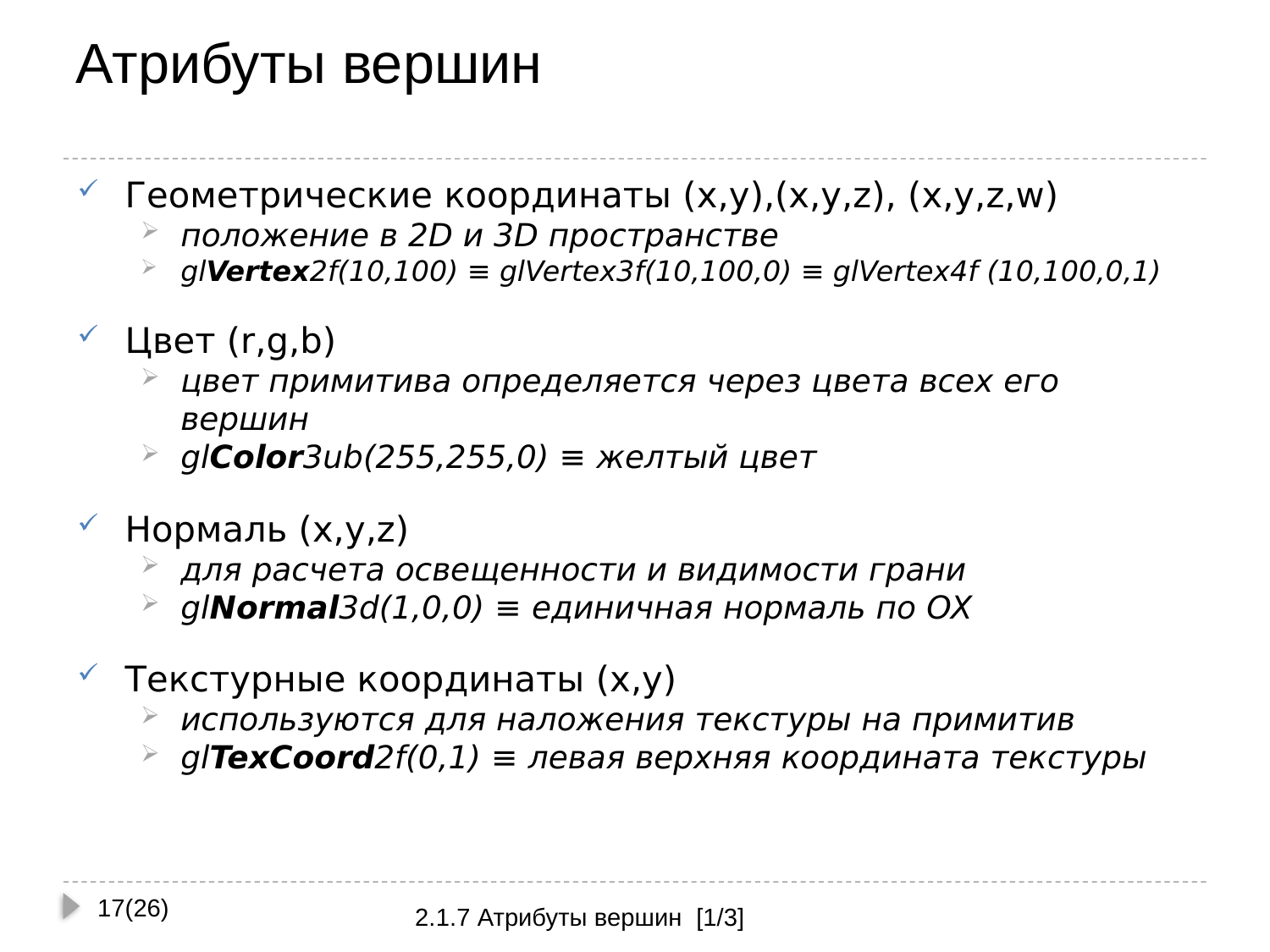

# Атрибуты вершин
Геометрические координаты (x,y),(x,y,z), (x,y,z,w)
положение в 2D и 3D пространстве
glVertex2f(10,100) ≡ glVertex3f(10,100,0) ≡ glVertex4f (10,100,0,1)
Цвет (r,g,b)
цвет примитива определяется через цвета всех его вершин
glColor3ub(255,255,0) ≡ желтый цвет
Нормаль (x,y,z)
для расчета освещенности и видимости грани
glNormal3d(1,0,0) ≡ единичная нормаль по OX
Текстурные координаты (x,y)
используются для наложения текстуры на примитив
glTexCoord2f(0,1) ≡ левая верхняя координата текстуры

17(26)
2.1.7 Атрибуты вершин  [1/3]